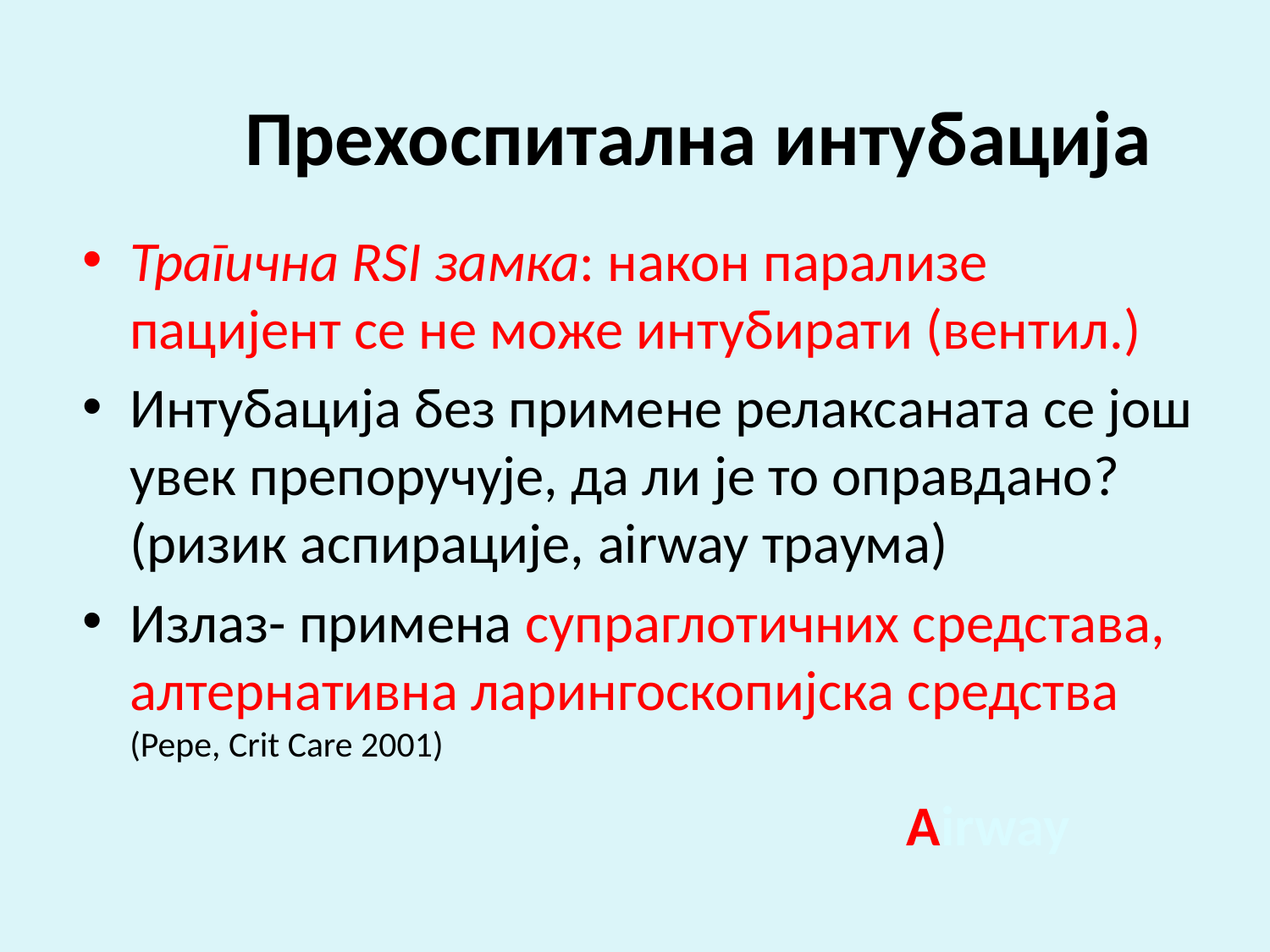

# Прехоспитална интубација
Трагична RSI замка: након парализе пацијент се не може интубирати (вентил.)
Интубација без примене релаксаната се још увек препоручује, да ли је то оправдано? (ризик аспирације, airway траума)
Излаз- примена супраглотичних средстава, алтернативна ларингоскопијска средства (Pepe, Crit Care 2001)
Airway